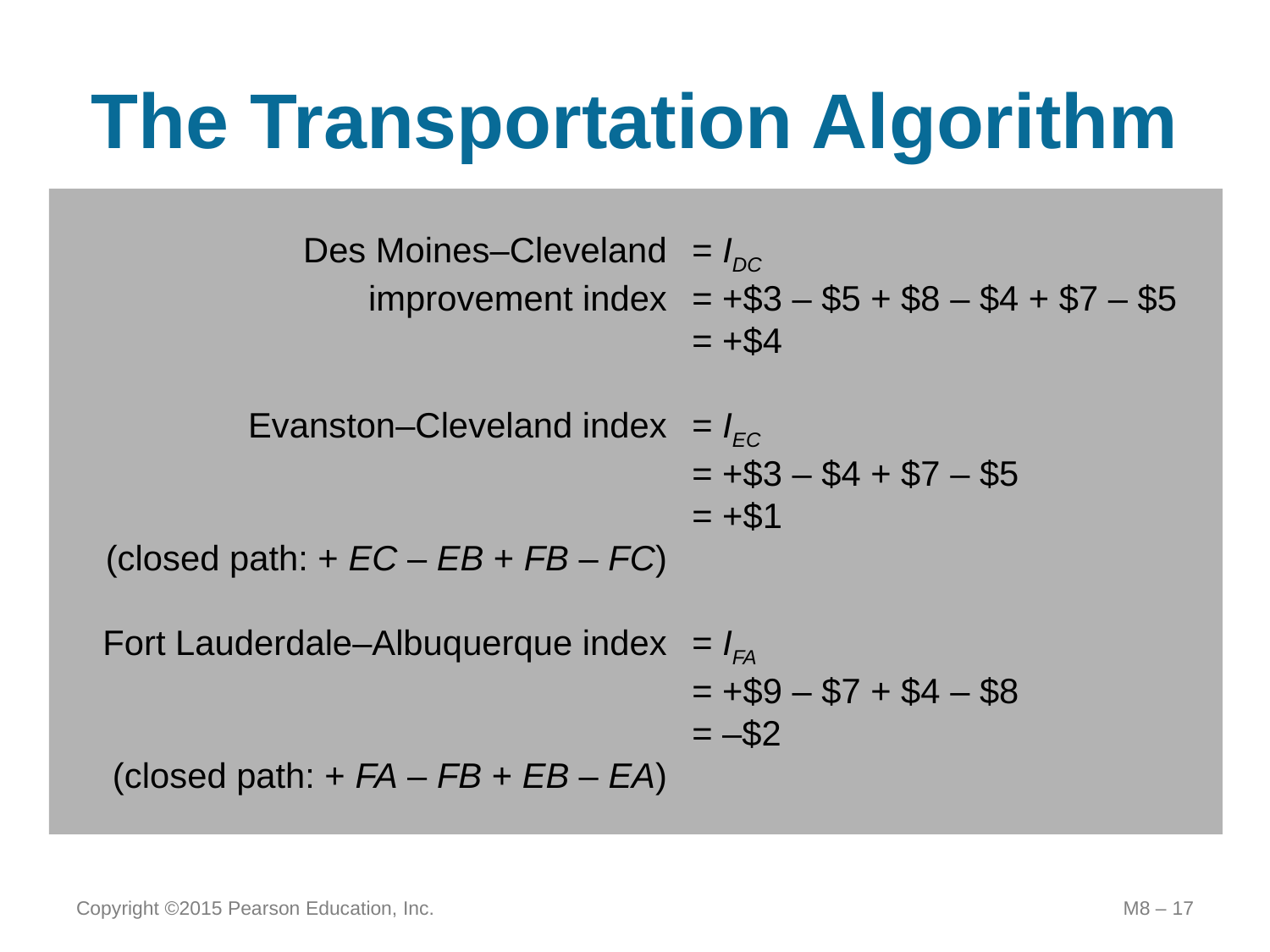

# The Transportation Algorithm
	Des Moines–Cleveland	= IDC
	improvement index	= +$3 – $5 + $8 – $4 + $7 – $5
		= +$4

	Evanston–Cleveland index	= IEC
		= +$3 – $4 + $7 – $5
		= +$1
	(closed path: + EC – EB + FB – FC)

	Fort Lauderdale–Albuquerque index	= IFA
		= +$9 – $7 + $4 – $8
		= –$2
	(closed path: + FA – FB + EB – EA)
TABLE M8.4 – Evaluating the Des Moines–Cleveland (D–C) Shipping Route
Start
–                                                       +
+                            –
+                         –
Closed path is + DC – DA + EA – EB + FB – FC
| TO FROM | ALBUQUERQUE (A) |  | BOSTON (B) |  | CLEVELAND (C) |  | FACTORY CAPACITY |
| --- | --- | --- | --- | --- | --- | --- | --- |
| DES MOINES (D) |  | $5 |  | $4 |  | $3 | 100 |
|  | 100 |  |  |  |  |  |  |
| EVANSVILLE (E) |  | $8 |  | $4 |  | $3 | 300 |
|  | 200 |  | 100 |  |  |  |  |
| FORT LAUDERDALE (F) |  | $9 |  | $7 |  | $5 | 300 |
|  |  |  | 100 |  | 200 |  |  |
| WAREHOUSE REQUIREMENTS | 300 |  | 200 |  | 200 |  | 700 |
Copyright ©2015 Pearson Education, Inc.
M8 – 17